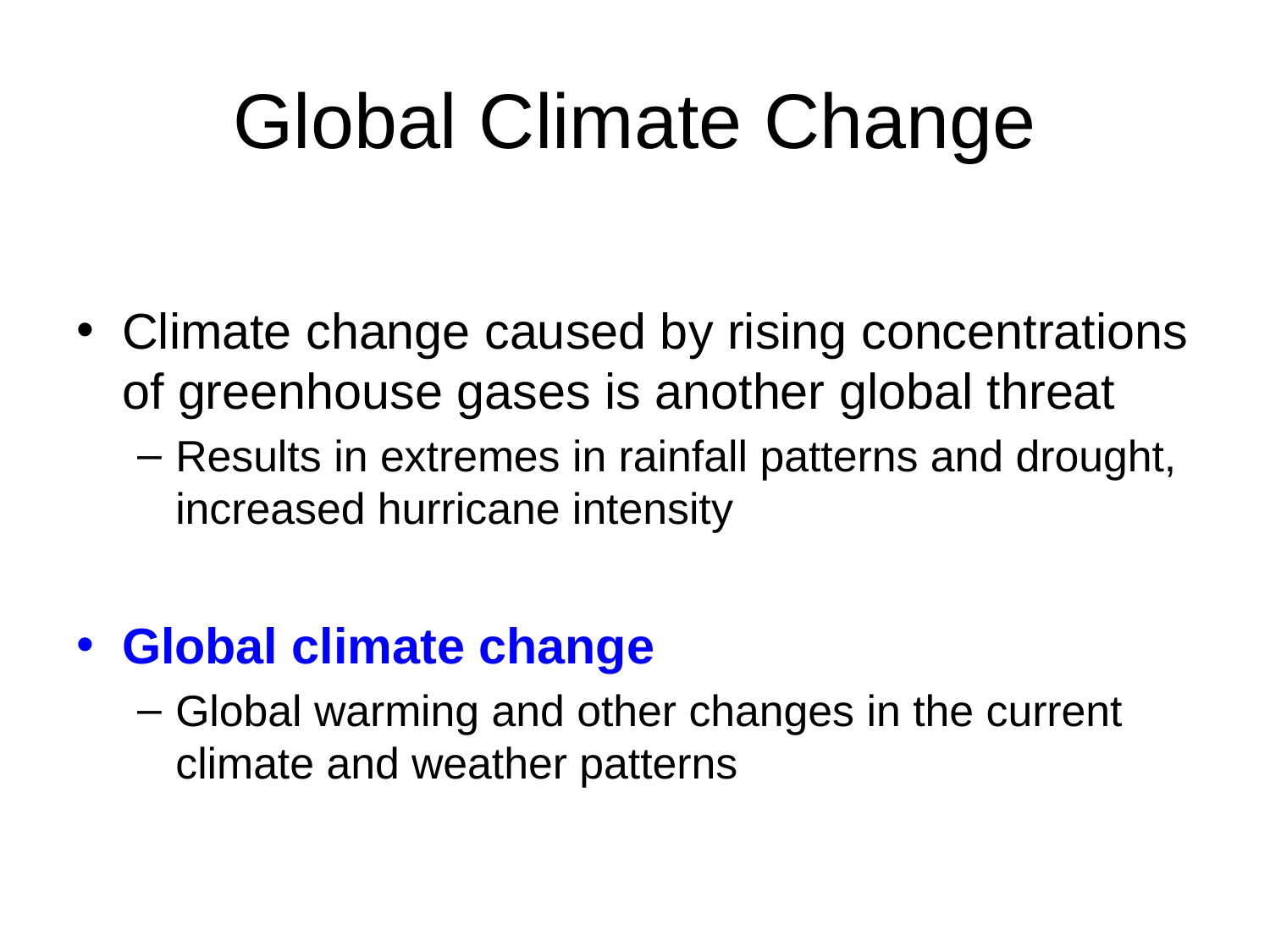

# Global Climate Change

Climate change caused by rising concentrations of greenhouse gases is another global threat
Results in extremes in rainfall patterns and drought, increased hurricane intensity

Global climate change
Global warming and other changes in the current climate and weather patterns